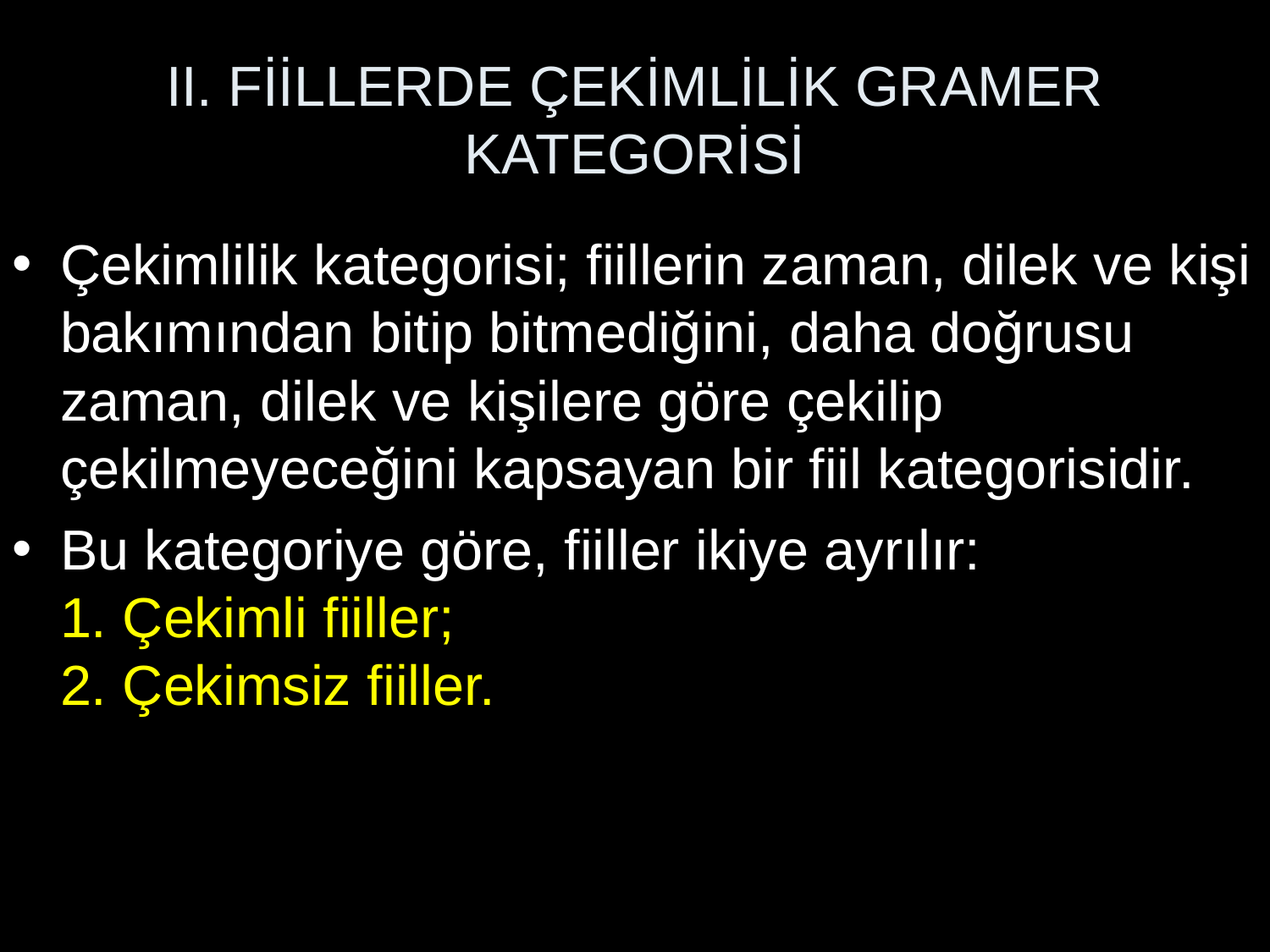

# II. FİİLLERDE ÇEKİMLİLİK GRAMER KATEGORİSİ
Çekimlilik kategorisi; fiillerin zaman, dilek ve kişi bakımından bitip bitmediğini, daha doğrusu zaman, dilek ve kişilere göre çekilip çekilmeyeceğini kapsayan bir fiil kategorisidir.
Bu kategoriye göre, fiiller ikiye ayrılır:
1. Çekimli fiiller;
2. Çekimsiz fiiller.